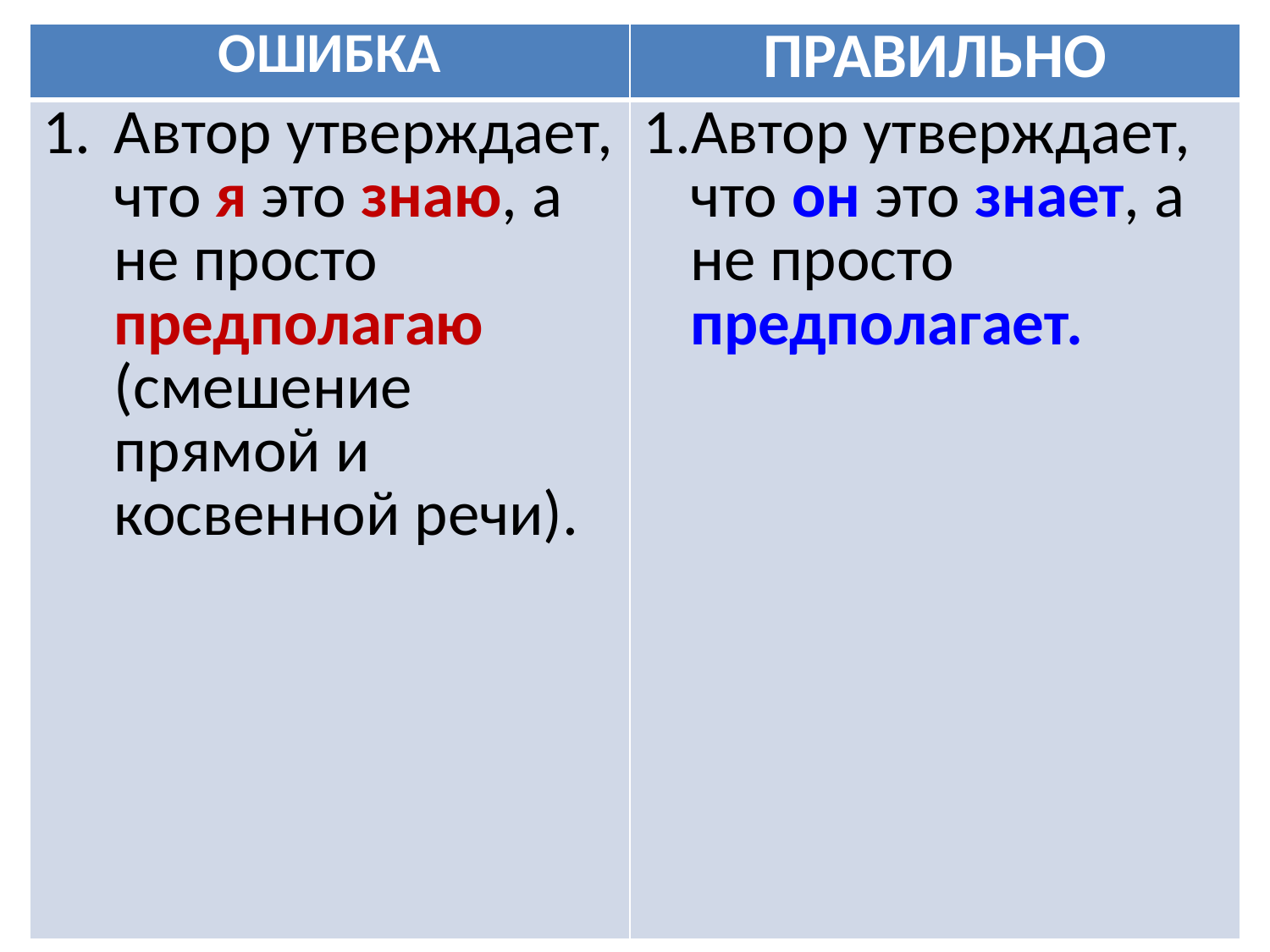

| ОШИБКА | ПРАВИЛЬНО |
| --- | --- |
| Автор утверждает, что я это знаю, а не просто предполагаю (смешение прямой и косвенной речи). | Автор утверждает, что он это знает, а не просто предполагает. |